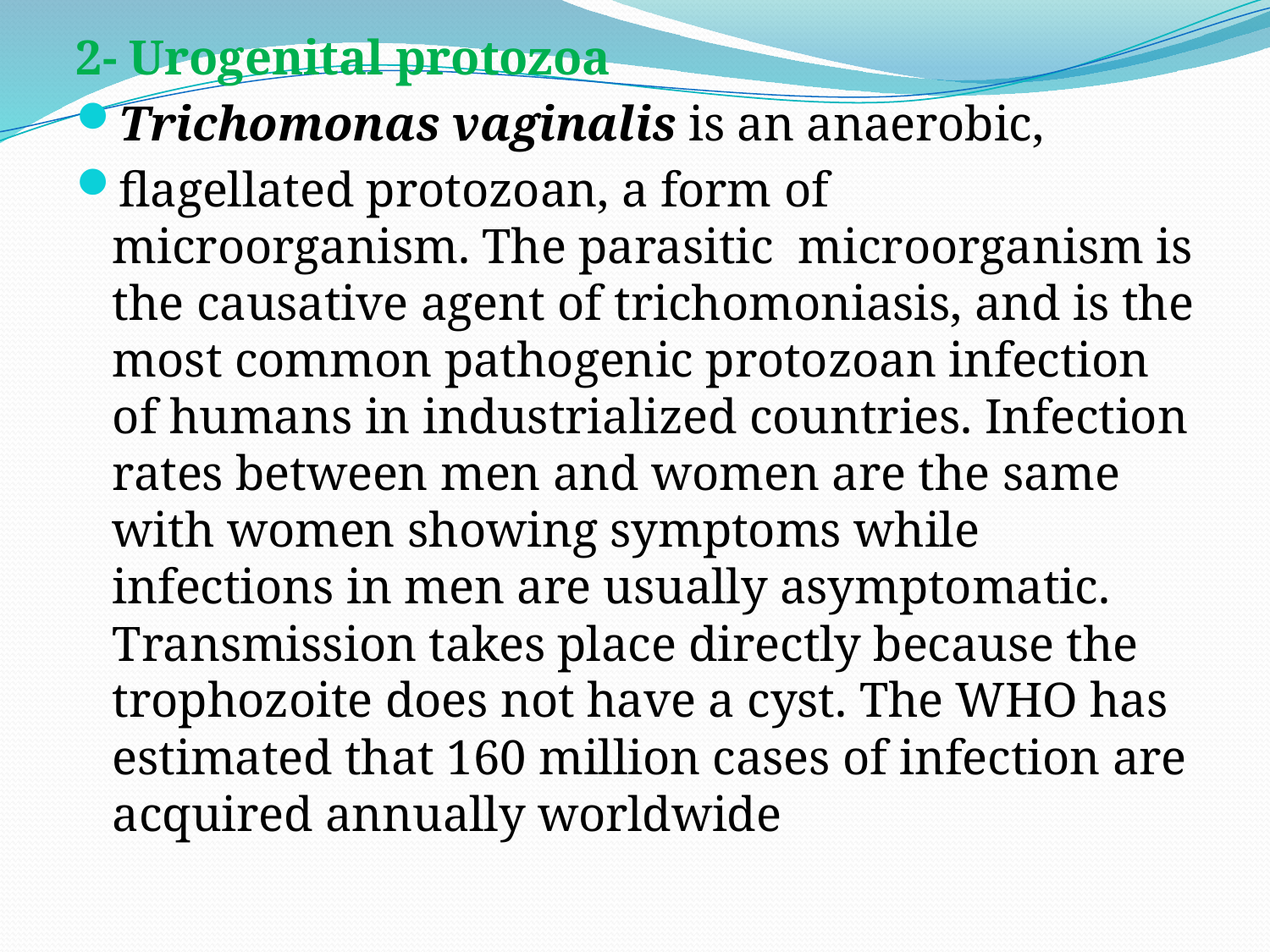

2- Urogenital protozoa
Trichomonas vaginalis is an anaerobic,
flagellated protozoan, a form of microorganism. The parasitic  microorganism is the causative agent of trichomoniasis, and is the most common pathogenic protozoan infection of humans in industrialized countries. Infection rates between men and women are the same with women showing symptoms while infections in men are usually asymptomatic. Transmission takes place directly because the trophozoite does not have a cyst. The WHO has estimated that 160 million cases of infection are acquired annually worldwide
#